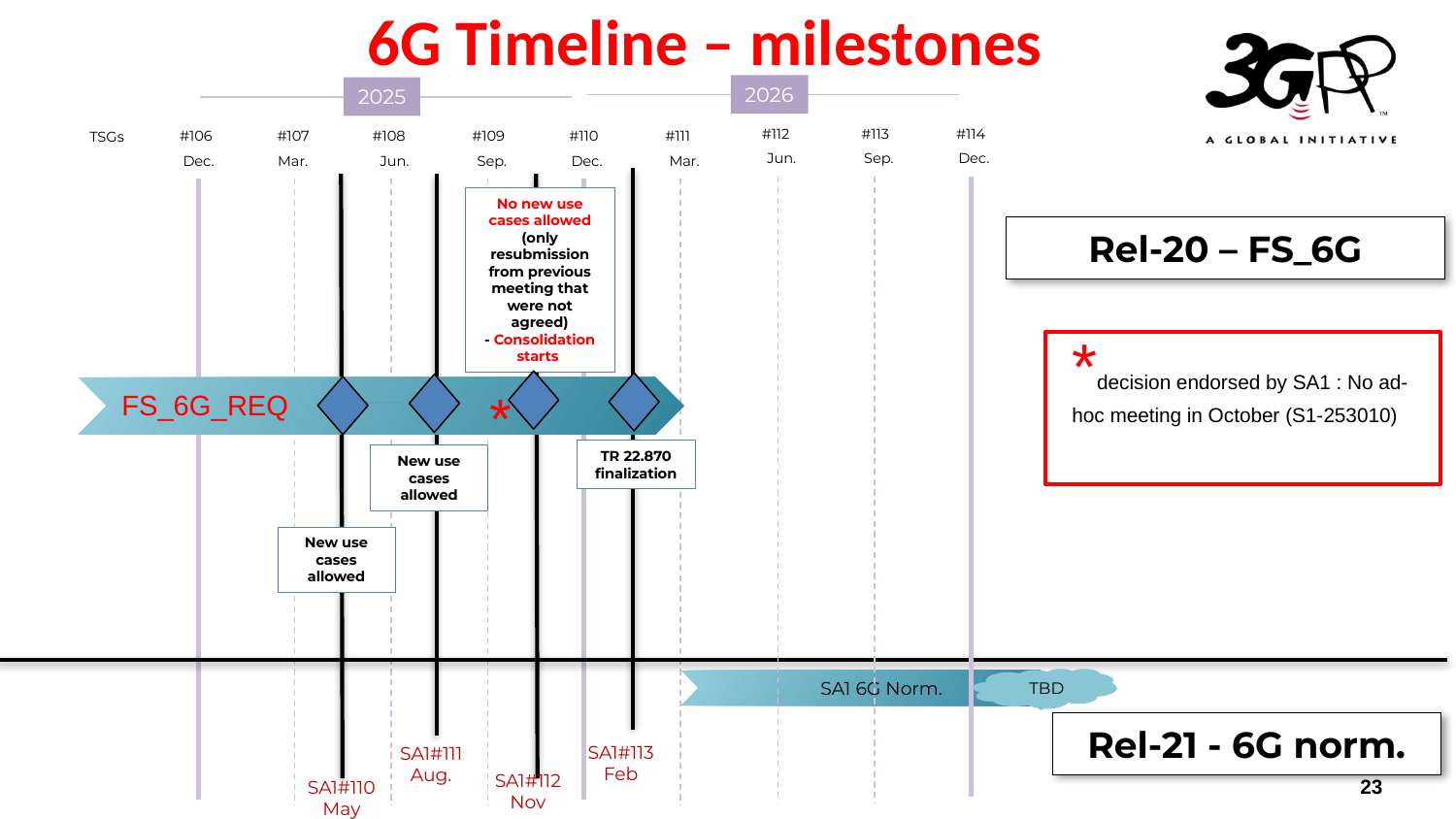

6G Timeline – milestones
2026
2025
#112
Jun.
#113
Sep.
#114
Dec.
#106
Dec.
#107
Mar.
#108
Jun.
#109
Sep.
#110
Dec.
#111
Mar.
TSGs
No new use cases allowed
(only resubmission from previous meeting that were not agreed)
- Consolidation starts
Rel-20 – FS_6G
*decision endorsed by SA1 : No ad-hoc meeting in October (S1-253010)

*

 _____
FS_6G_REQ
TR 22.870 finalization
New use cases allowed
New use cases allowed

     SA1 6G Norm.
TBD
Rel-21 - 6G norm.
SA1#113
Feb
SA1#111
Aug.
SA1#112
Nov
SA1#110
May